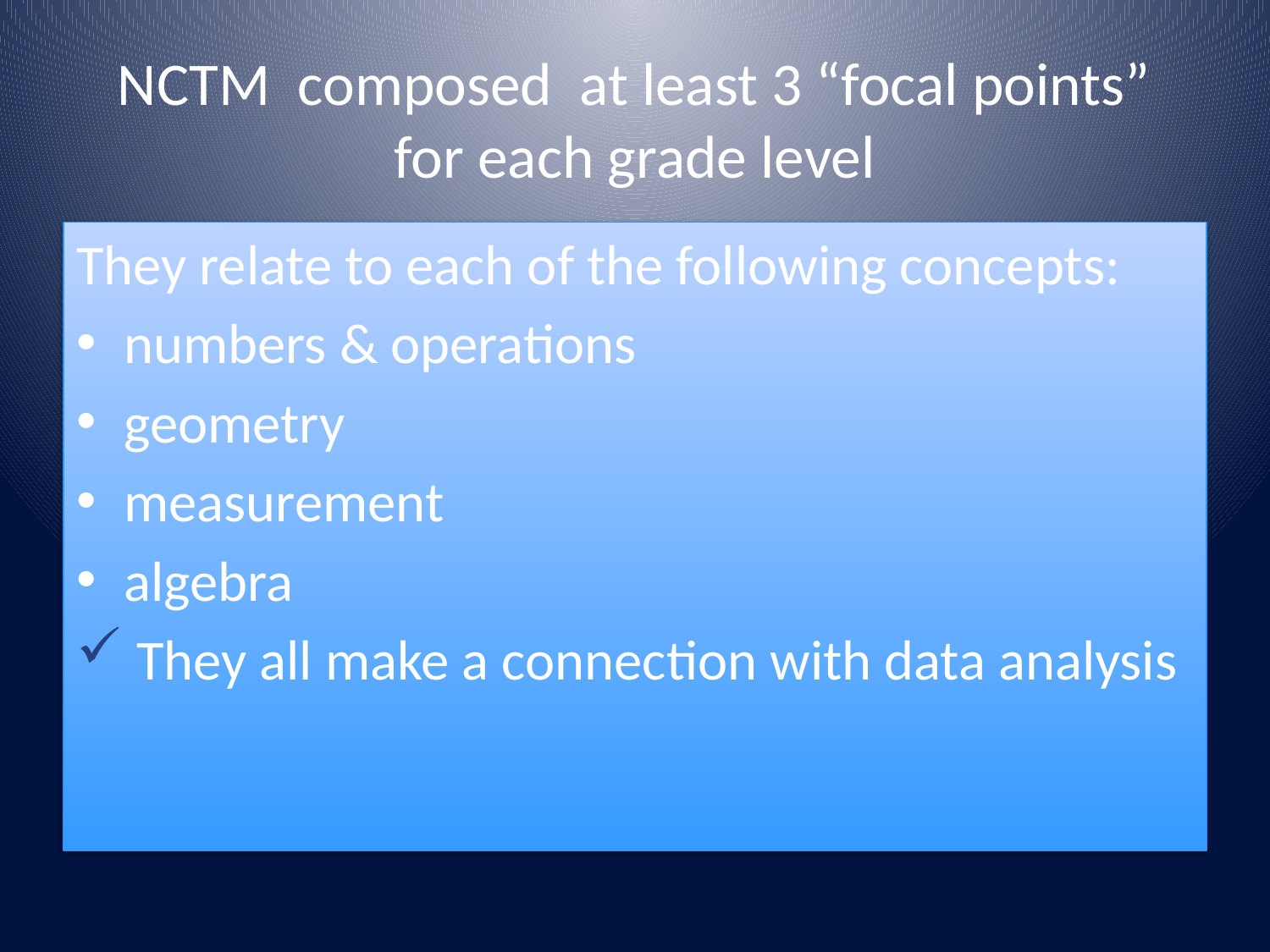

# NCTM  composed  at least 3 “focal points” for each grade level
They relate to each of the following concepts:
numbers & operations
geometry
measurement
algebra
 They all make a connection with data analysis